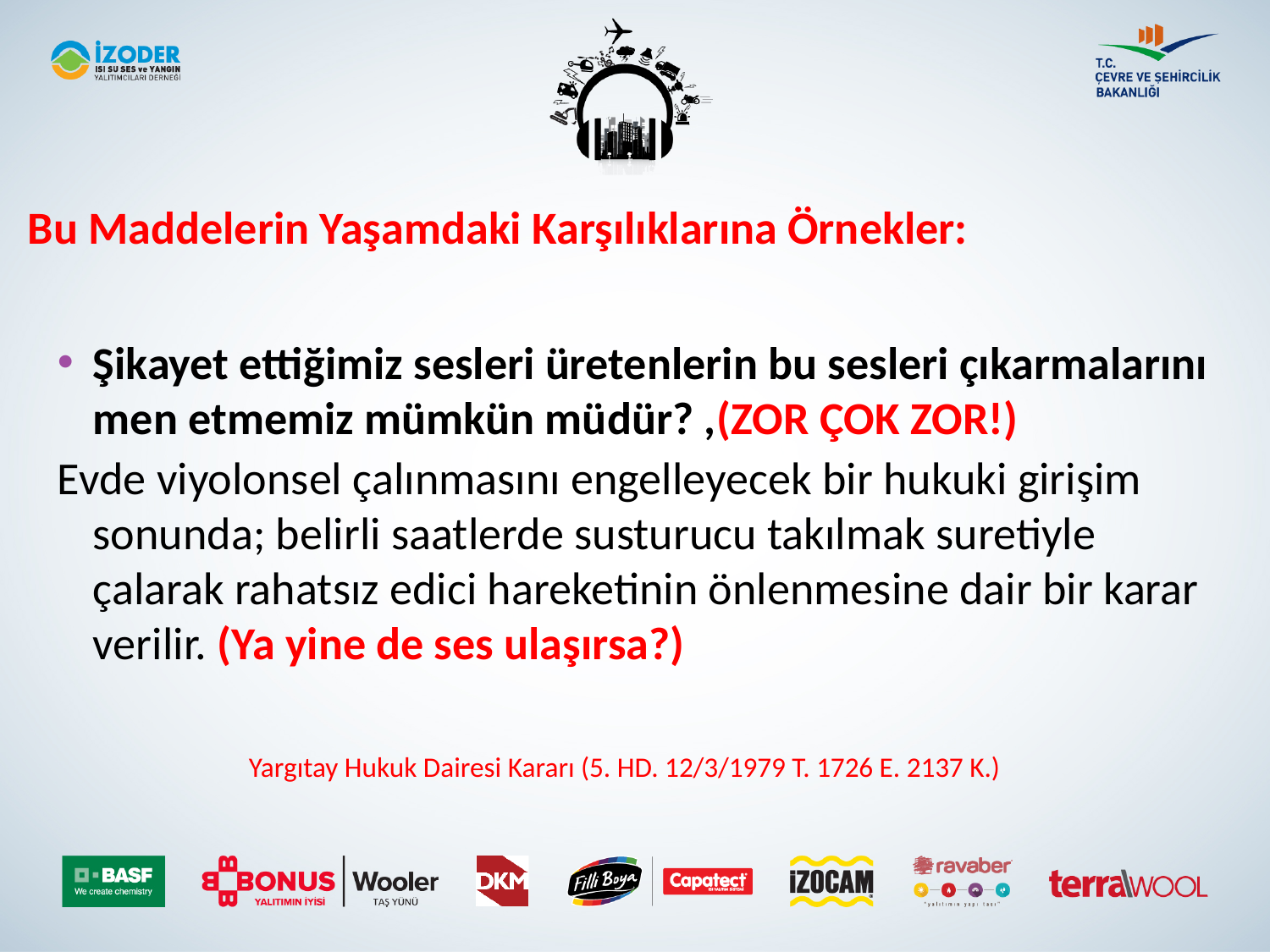

Bu Maddelerin Yaşamdaki Karşılıklarına Örnekler:
Şikayet ettiğimiz sesleri üretenlerin bu sesleri çıkarmalarını men etmemiz mümkün müdür? ,(ZOR ÇOK ZOR!)
Evde viyolonsel çalınmasını engelleyecek bir hukuki girişim sonunda; belirli saatlerde susturucu takılmak suretiyle çalarak rahatsız edici hareketinin önlenmesine dair bir karar verilir. (Ya yine de ses ulaşırsa?)
Yargıtay Hukuk Dairesi Kararı (5. HD. 12/3/1979 T. 1726 E. 2137 K.)